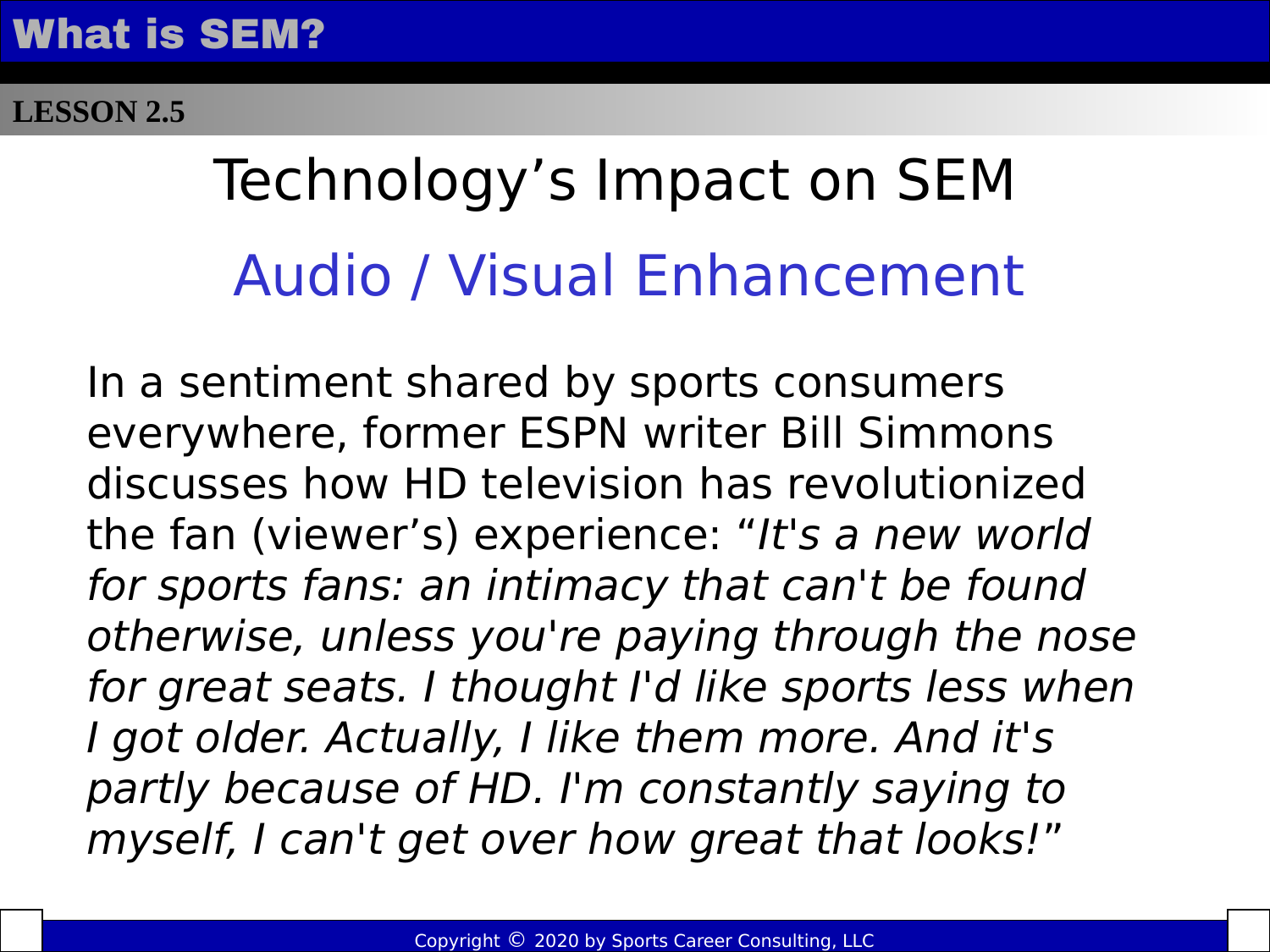

What is SEM?
LESSON 2.5
Technology’s Impact on SEM
Audio / Visual Enhancement
In a sentiment shared by sports consumers everywhere, former ESPN writer Bill Simmons discusses how HD television has revolutionized the fan (viewer’s) experience: “It's a new world for sports fans: an intimacy that can't be found otherwise, unless you're paying through the nose for great seats. I thought I'd like sports less when I got older. Actually, I like them more. And it's partly because of HD. I'm constantly saying to myself, I can't get over how great that looks!”
Copyright © 2020 by Sports Career Consulting, LLC